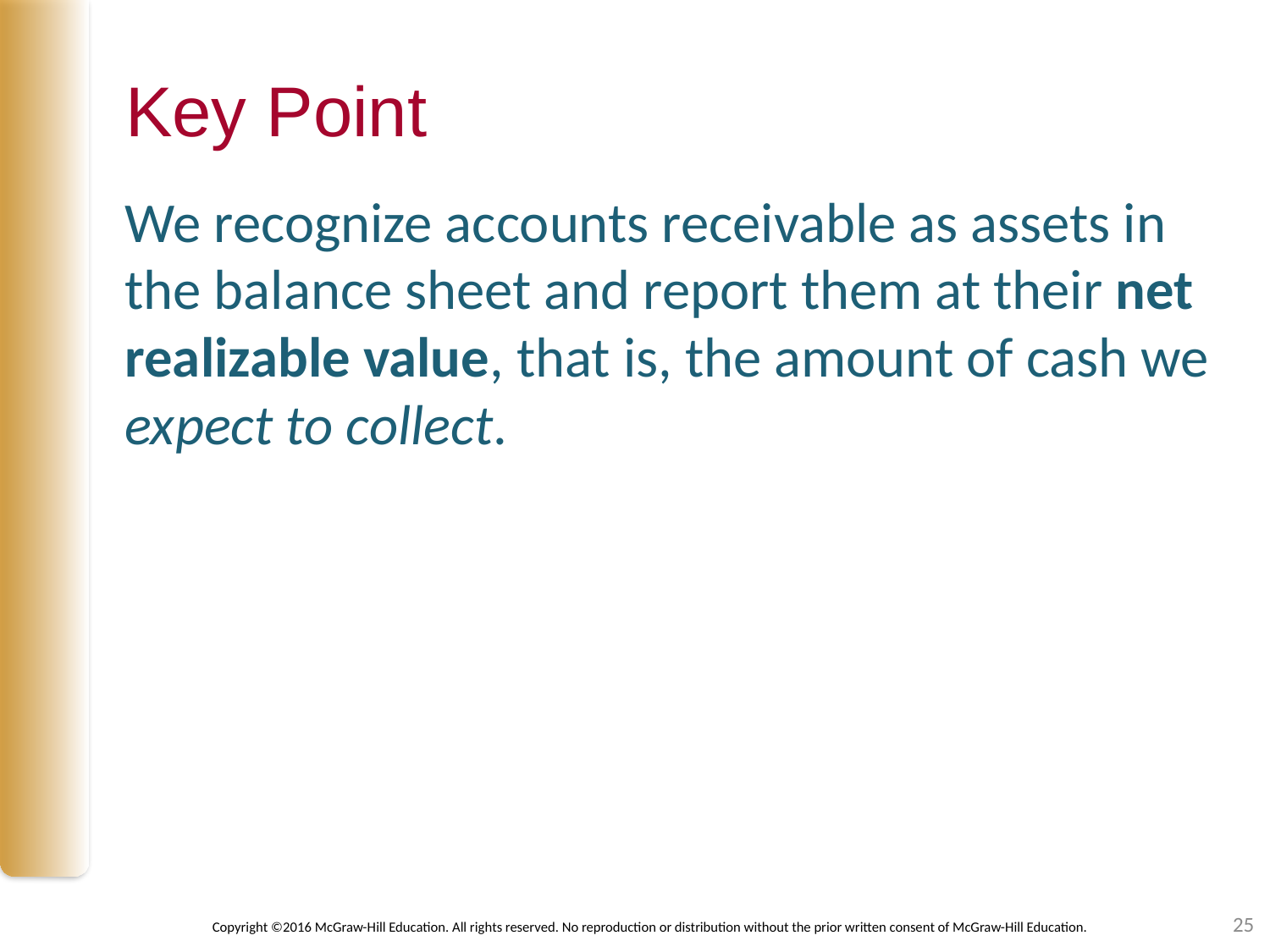

# Key Point
We recognize accounts receivable as assets in the balance sheet and report them at their net realizable value, that is, the amount of cash we expect to collect.
25
Copyright ©2016 McGraw-Hill Education. All rights reserved. No reproduction or distribution without the prior written consent of McGraw-Hill Education.